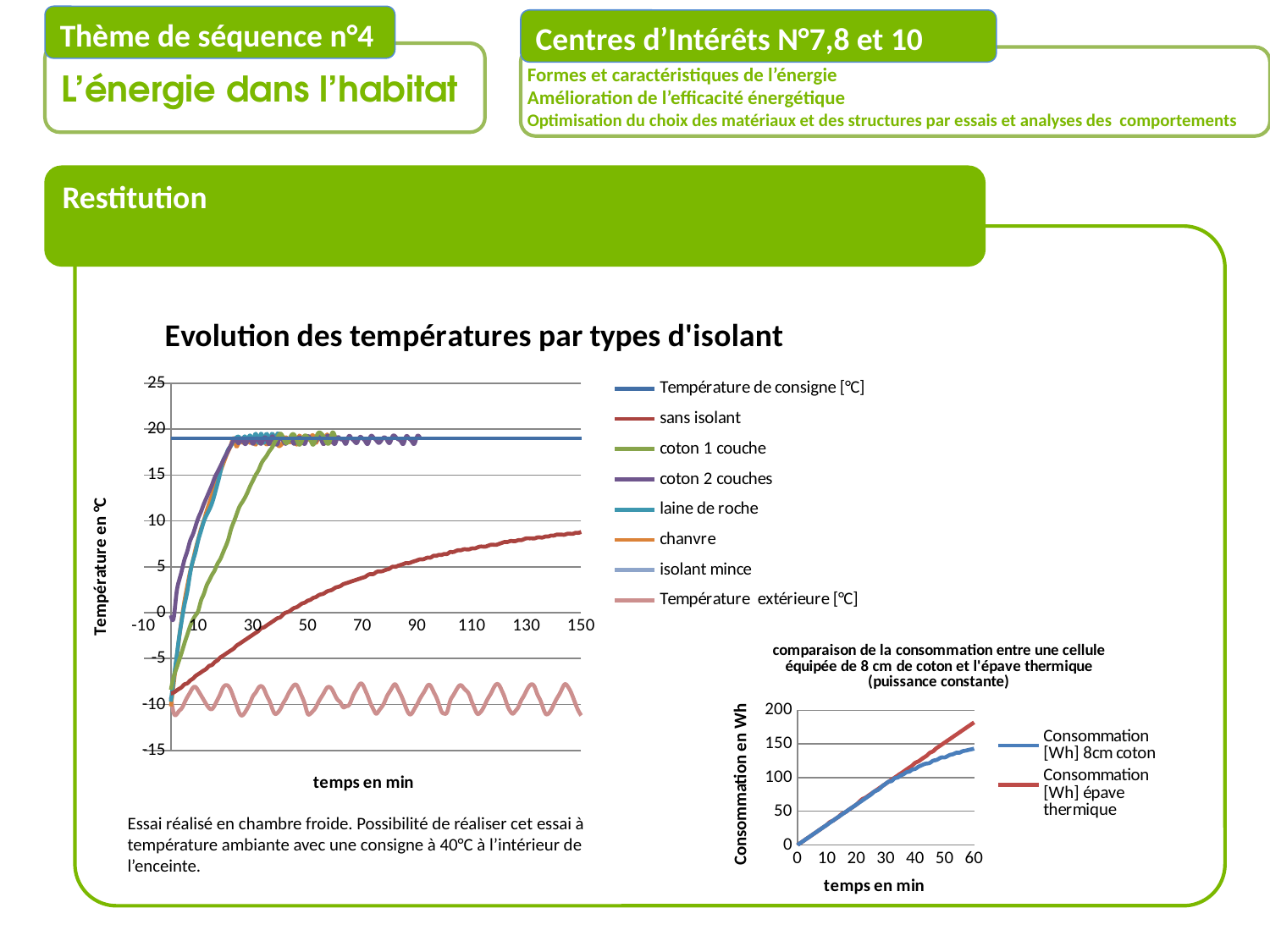

Thème de séquence n°4
L’énergie dans l’habitat
Centres d’Intérêts N°7,8 et 10

Formes et caractéristiques de l’énergie
Amélioration de l’efficacité énergétique
Optimisation du choix des matériaux et des structures par essais et analyses des  comportements

Restitution

### Chart: Evolution des températures par types d'isolant

| Category | Température de consigne [°C] | sans isolant | coton 1 couche | coton 2 couches | laine de roche  | chanvre | isolant mince | Température  extérieure [°C] |
|---|---|---|---|---|---|---|---|---|

### Chart: comparaison de la consommation entre une cellule équipée de 8 cm de coton et l'épave thermique (puissance constante)

| Category | Consommation [Wh] 8cm coton | Consommation [Wh] épave thermique |
|---|---|---|
Essai réalisé en chambre froide. Possibilité de réaliser cet essai à température ambiante avec une consigne à 40°C à l’intérieur de l’enceinte.